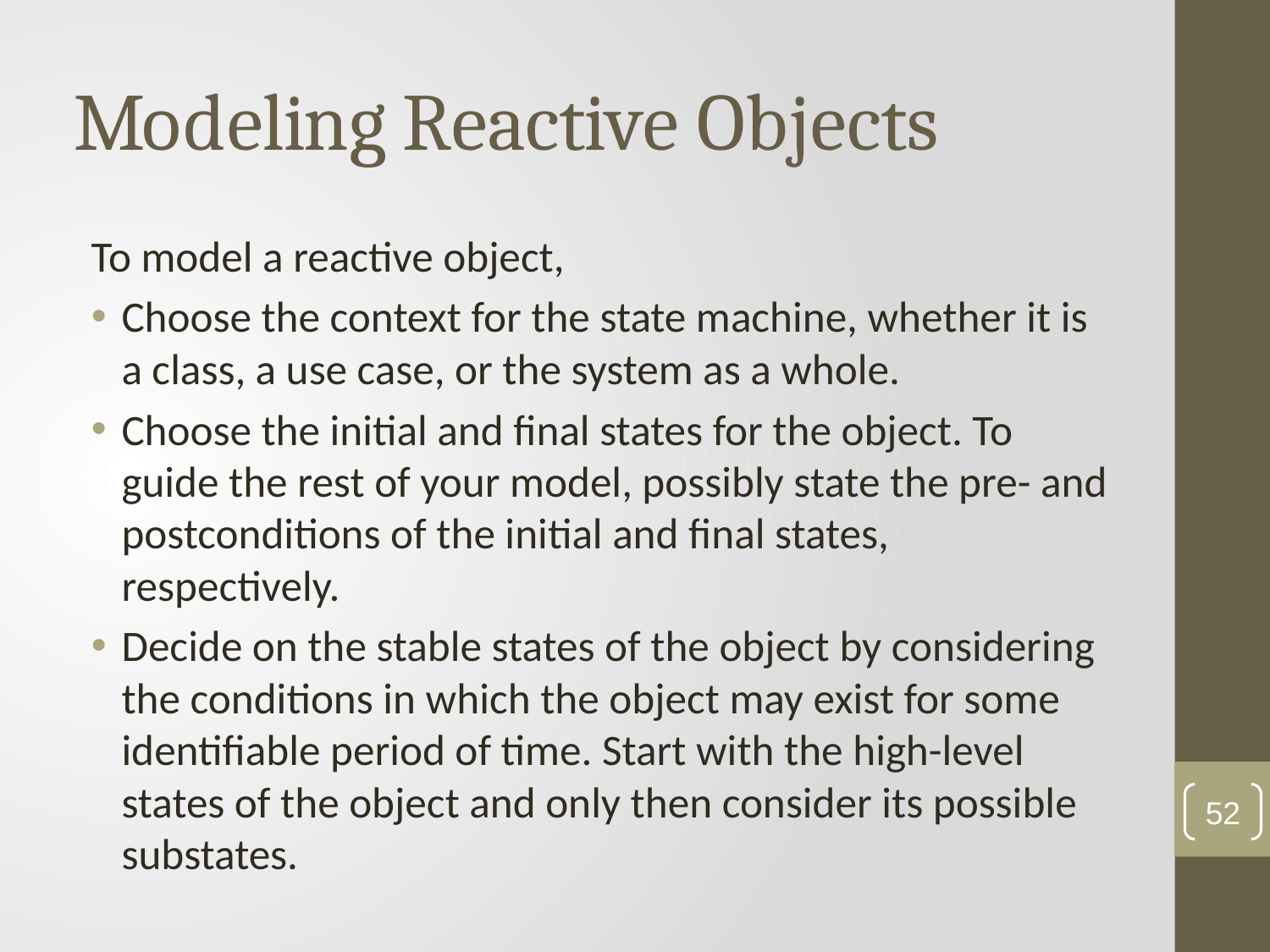

# Modeling Reactive Objects
To model a reactive object,
Choose the context for the state machine, whether it is a class, a use case, or the system as a whole.
Choose the initial and final states for the object. To guide the rest of your model, possibly state the pre- and postconditions of the initial and final states, respectively.
Decide on the stable states of the object by considering the conditions in which the object may exist for some identifiable period of time. Start with the high-level states of the object and only then consider its possible substates.

52